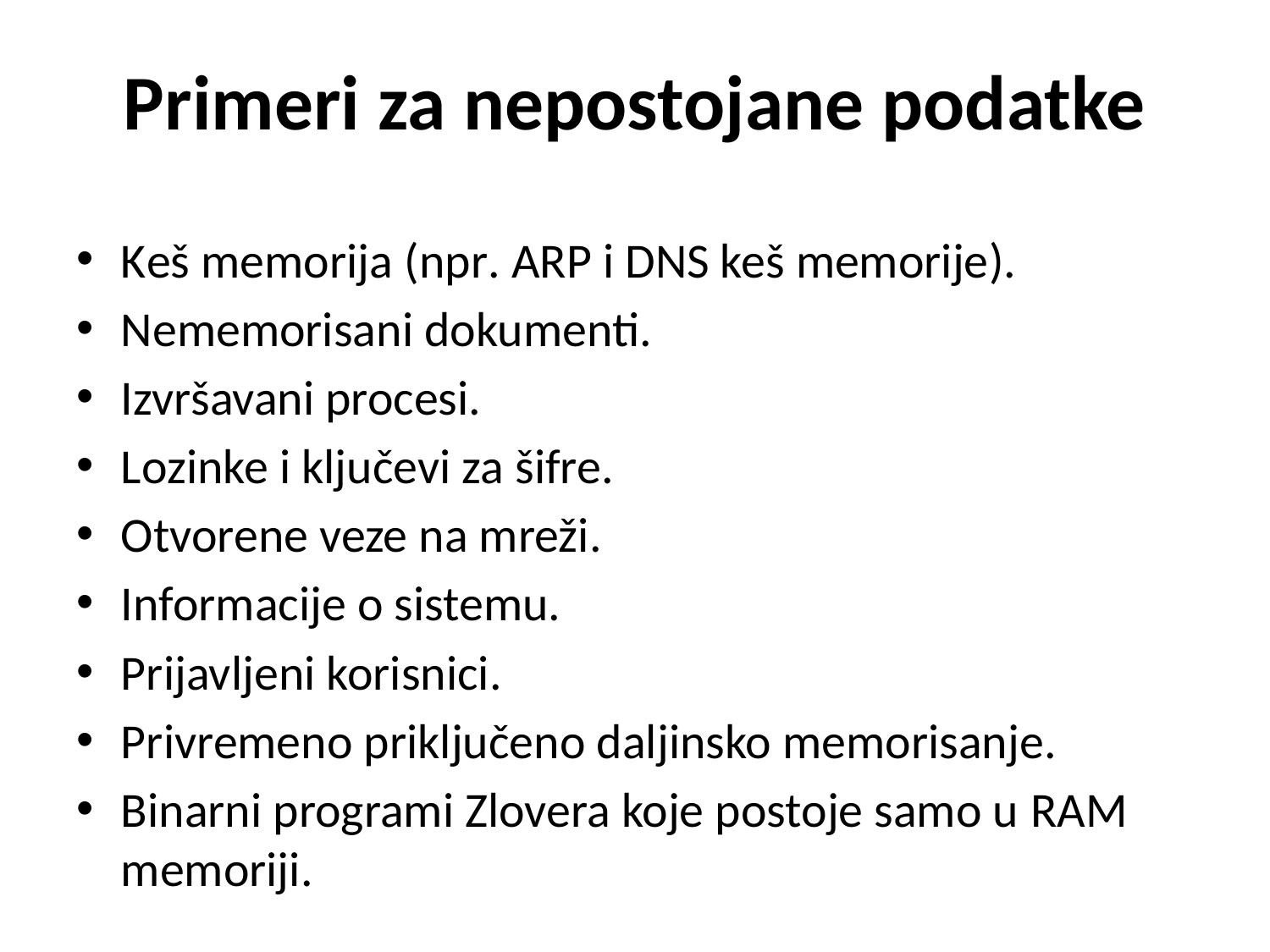

# Primeri za nepostojane podatke
Keš memorija (npr. ARP i DNS keš memorije).
Nememorisani dokumenti.
Izvršavani procesi.
Lozinke i ključevi za šifre.
Otvorene veze na mreži.
Informacije o sistemu.
Prijavljeni korisnici.
Privremeno priključeno daljinsko memorisanje.
Binarni programi Zlovera koje postoje samo u RAM memoriji.